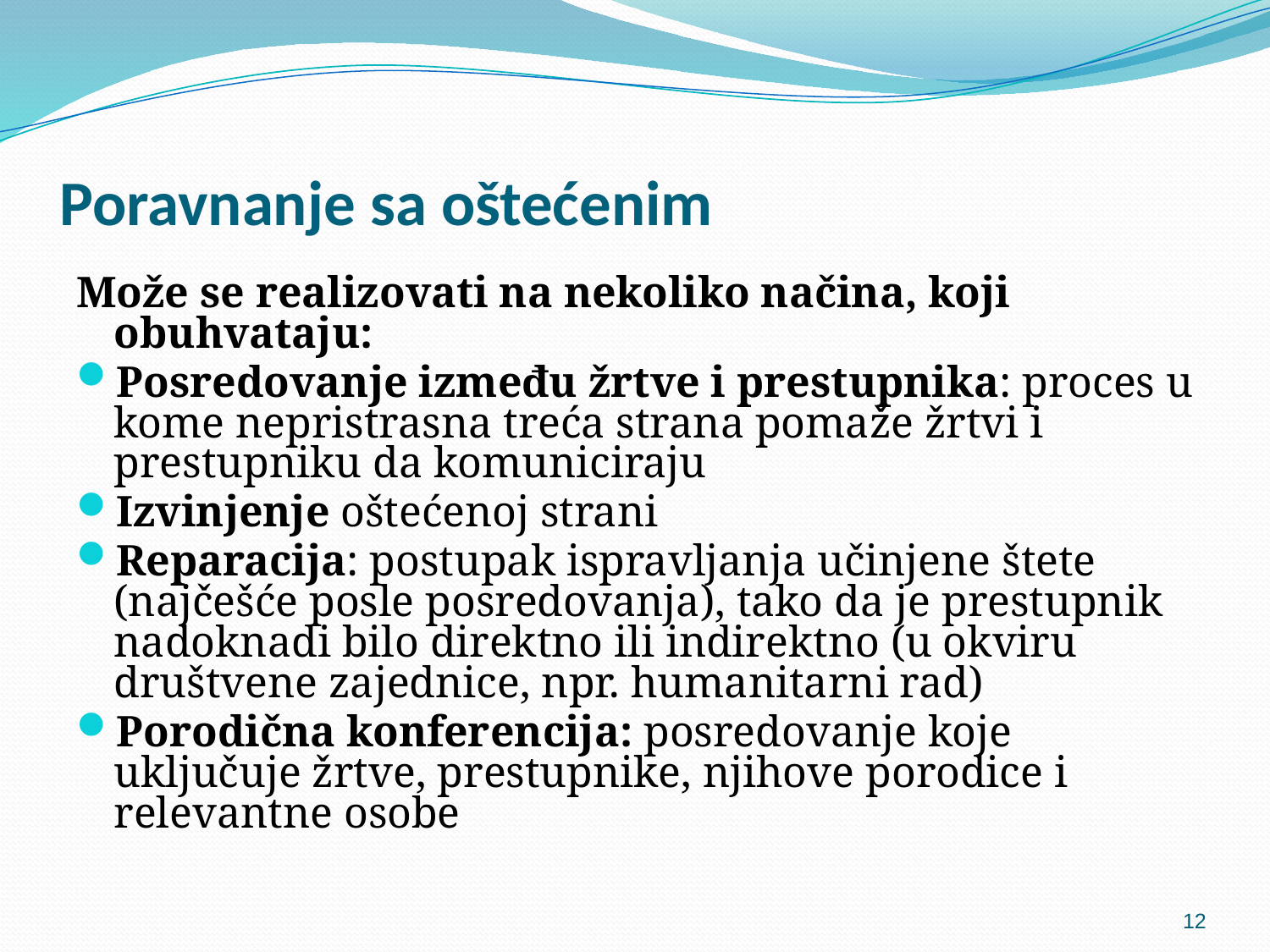

# Poravnanje sa oštećenim
Može se realizovati na nekoliko načina, koji obuhvataju:
Posredovanje između žrtve i prestupnika: proces u kome nepristrasna treća strana pomaže žrtvi i prestupniku da komuniciraju
Izvinjenje oštećenoj strani
Reparacija: postupak ispravljanja učinjene štete (najčešće posle posredovanja), tako da je prestupnik nadoknadi bilo direktno ili indirektno (u okviru društvene zajednice, npr. humanitarni rad)
Porodična konferencija: posredovanje koje uključuje žrtve, prestupnike, njihove porodice i relevantne osobe
12